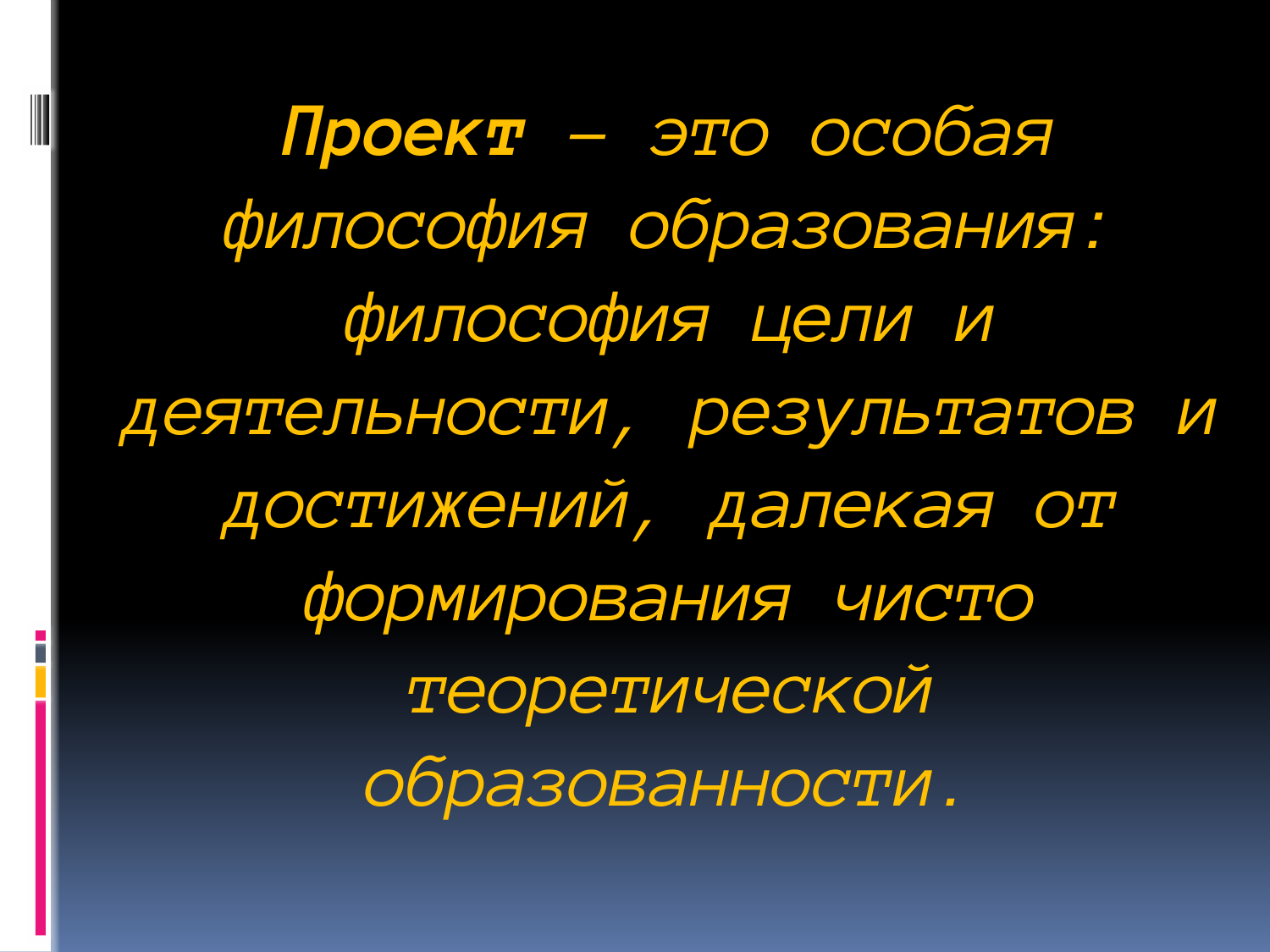

# Проект - это особая философия образования: философия цели и деятельности, результатов и достижений, далекая от формирования чисто теоретической образованности.